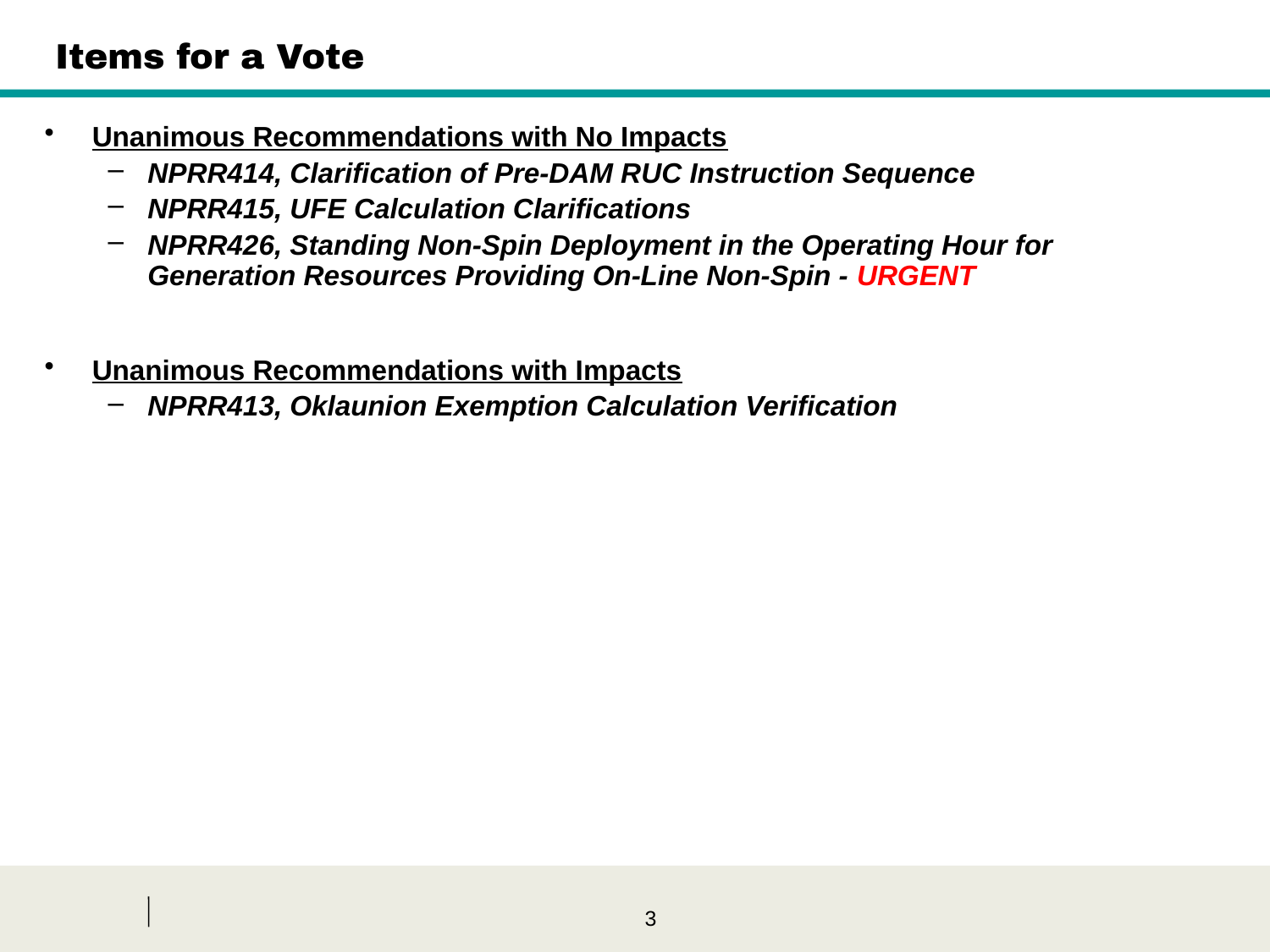

Items for a Vote
Unanimous Recommendations with No Impacts
NPRR414, Clarification of Pre-DAM RUC Instruction Sequence
NPRR415, UFE Calculation Clarifications
NPRR426, Standing Non-Spin Deployment in the Operating Hour for Generation Resources Providing On-Line Non-Spin - URGENT

Unanimous Recommendations with Impacts
NPRR413, Oklaunion Exemption Calculation Verification